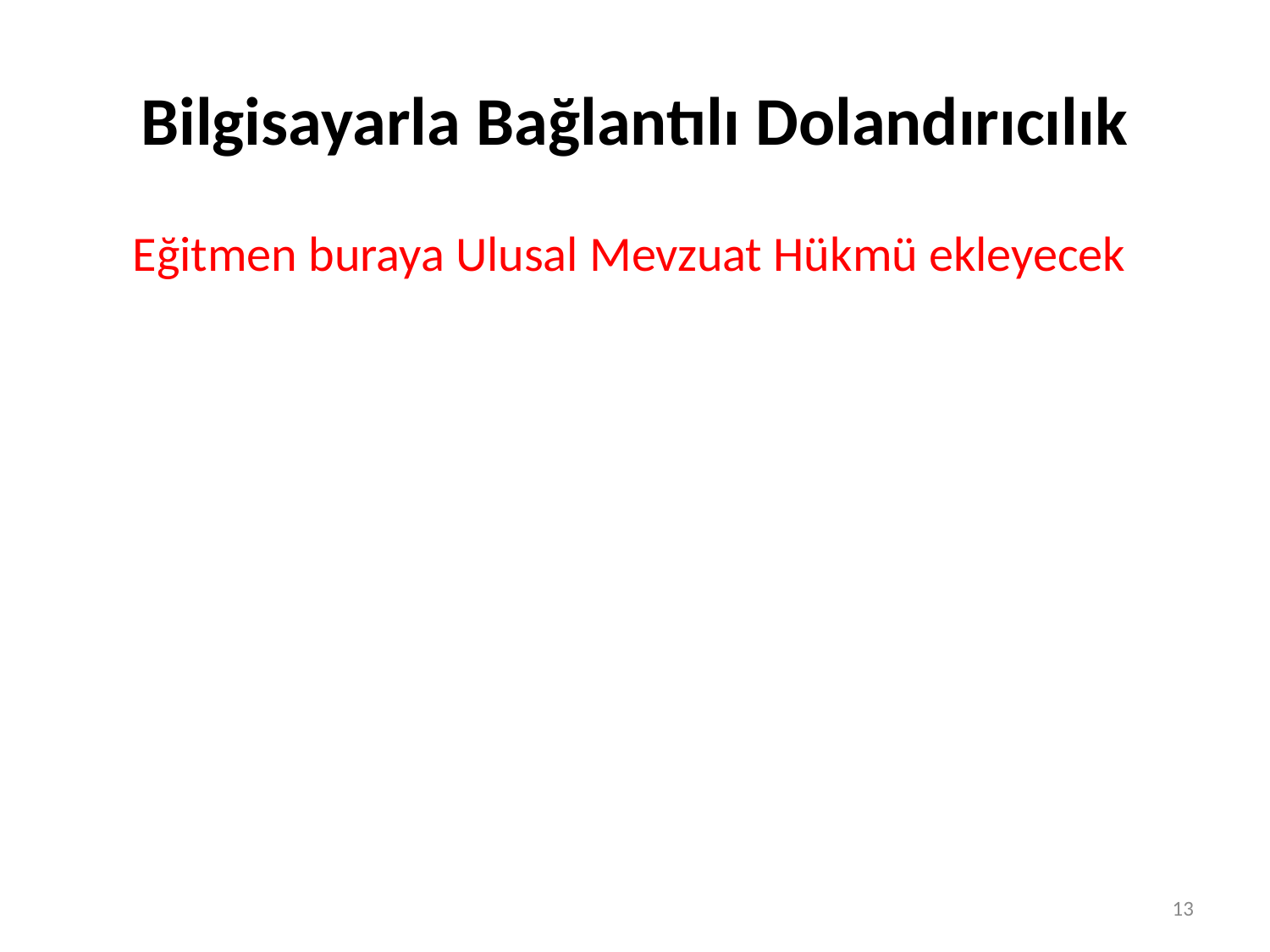

# Bilgisayarla Bağlantılı Dolandırıcılık
Eğitmen buraya Ulusal Mevzuat Hükmü ekleyecek
13